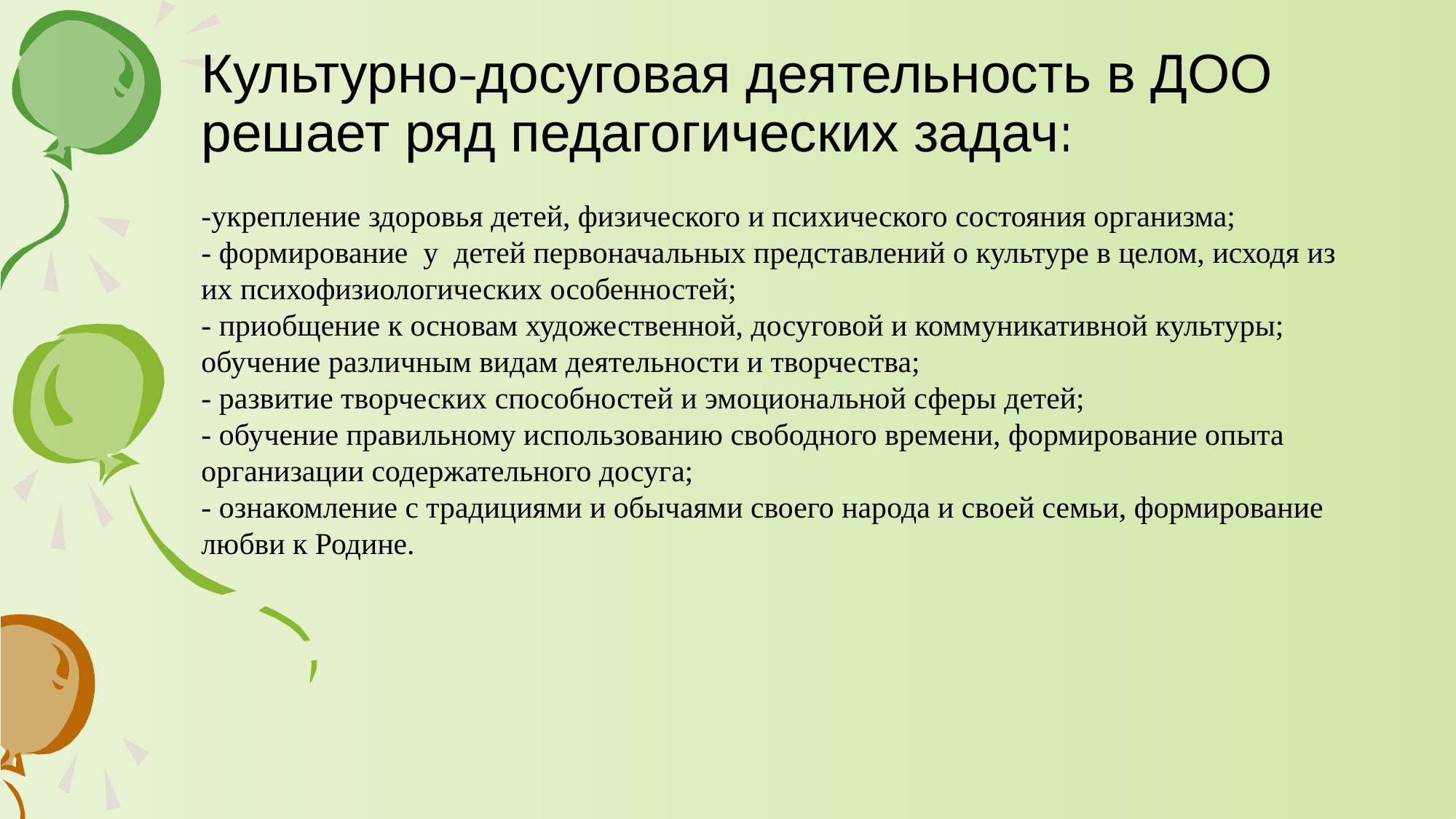

# Культурно-досуговая деятельность в ДОО решает ряд педагогических задач:
-укрепление здоровья детей, физического и психического состояния организма;
- формирование  у  детей первоначальных представлений о культуре в целом, исходя из их психофизиологических особенностей;
- приобщение к основам художественной, досуговой и коммуникативной культуры; обучение различным видам деятельности и творчества;
- развитие творческих способностей и эмоциональной сферы детей;
- обучение правильному использованию свободного времени, формирование опыта организации содержательного досуга;
- ознакомление с традициями и обычаями своего народа и своей семьи, формирование любви к Родине.